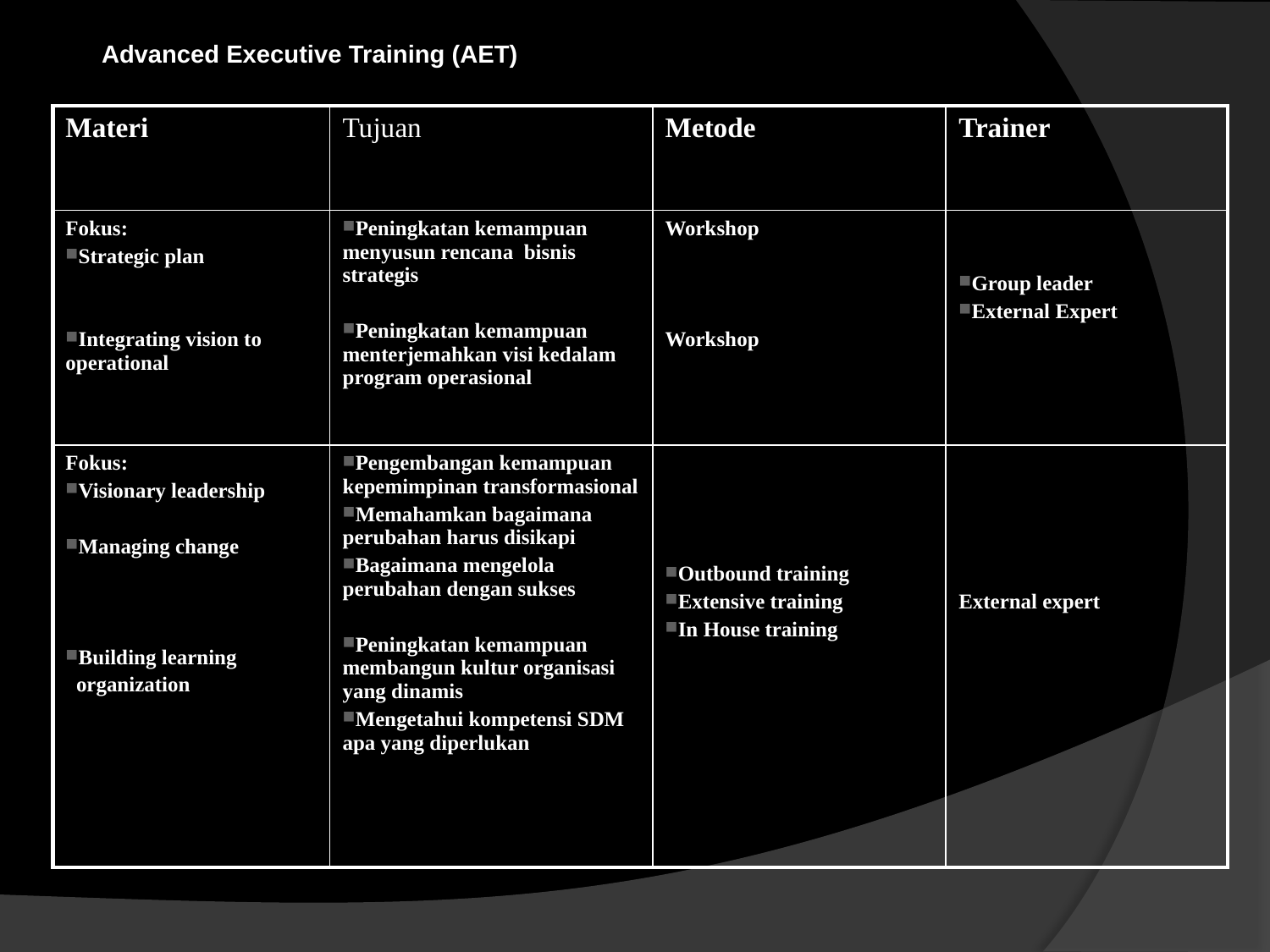

# Advanced Executive Training (AET)
| Materi | Tujuan | Metode | Trainer |
| --- | --- | --- | --- |
| Fokus: Strategic plan Integrating vision to operational | Peningkatan kemampuan menyusun rencana bisnis strategis Peningkatan kemampuan menterjemahkan visi kedalam program operasional | Workshop Workshop | Group leader External Expert |
| Fokus: Visionary leadership Managing change Building learning organization | Pengembangan kemampuan kepemimpinan transformasional Memahamkan bagaimana perubahan harus disikapi Bagaimana mengelola perubahan dengan sukses Peningkatan kemampuan membangun kultur organisasi yang dinamis Mengetahui kompetensi SDM apa yang diperlukan | Outbound training Extensive training In House training | External expert |